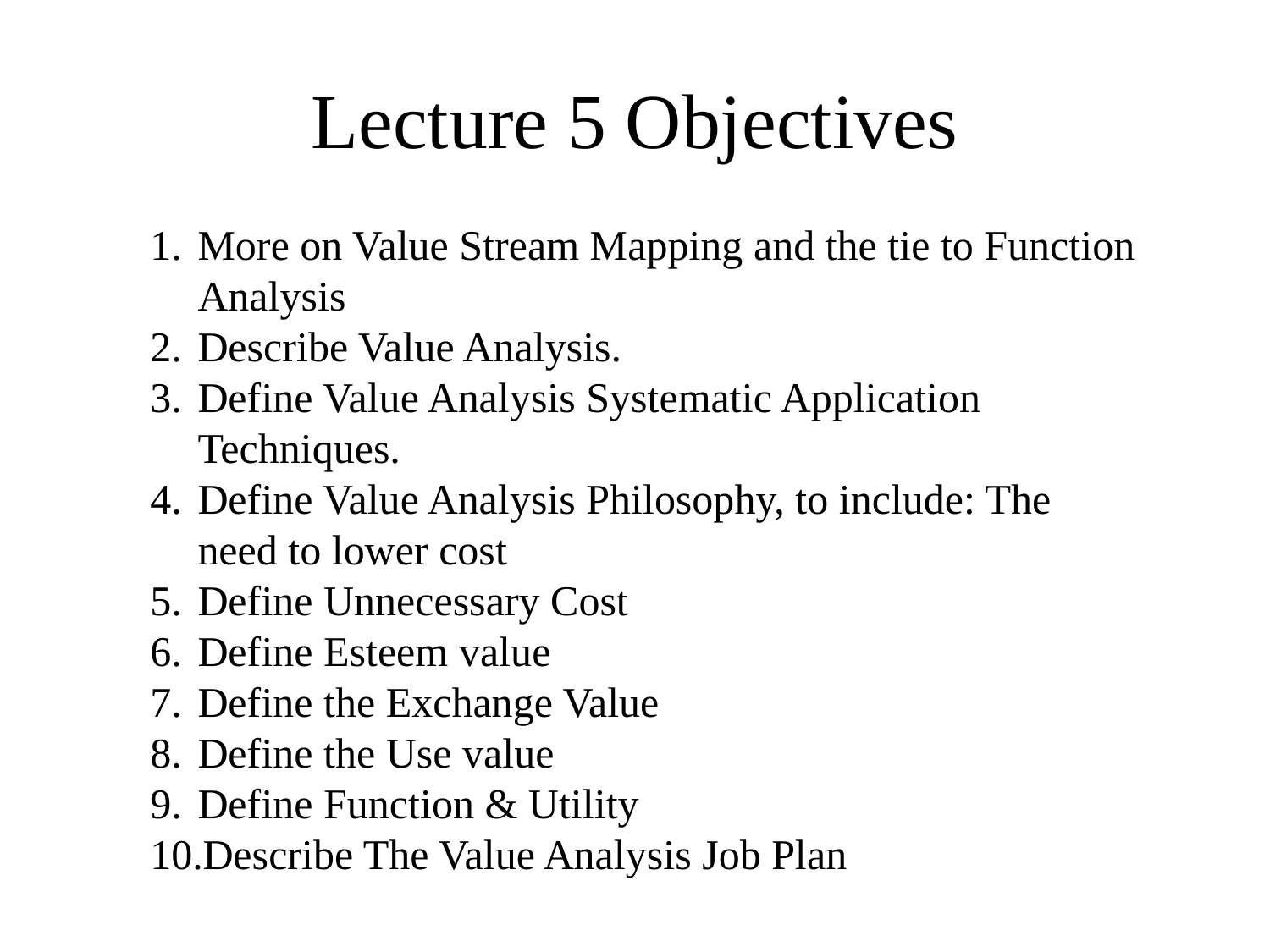

# Lecture 5 Objectives
More on Value Stream Mapping and the tie to Function Analysis
Describe Value Analysis.
Define Value Analysis Systematic Application Techniques.
Define Value Analysis Philosophy, to include: The need to lower cost
Define Unnecessary Cost
Define Esteem value
Define the Exchange Value
Define the Use value
Define Function & Utility
Describe The Value Analysis Job Plan